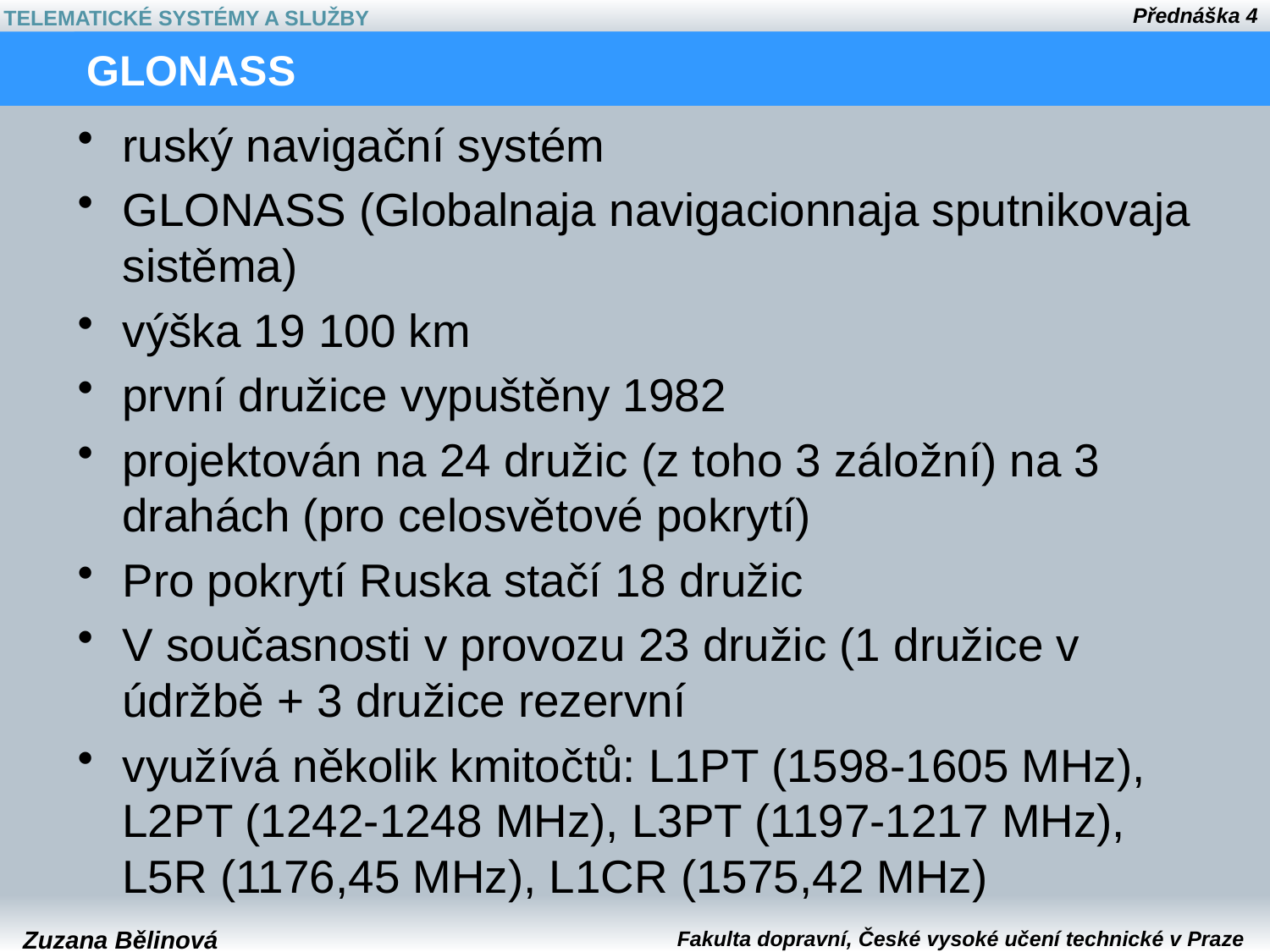

# GLONASS
ruský navigační systém
GLONASS (Globalnaja navigacionnaja sputnikovaja sistěma)
výška 19 100 km
první družice vypuštěny 1982
projektován na 24 družic (z toho 3 záložní) na 3 drahách (pro celosvětové pokrytí)
Pro pokrytí Ruska stačí 18 družic
V současnosti v provozu 23 družic (1 družice v údržbě + 3 družice rezervní
využívá několik kmitočtů: L1PT (1598-1605 MHz), L2PT (1242-1248 MHz), L3PT (1197-1217 MHz), L5R (1176,45 MHz), L1CR (1575,42 MHz)